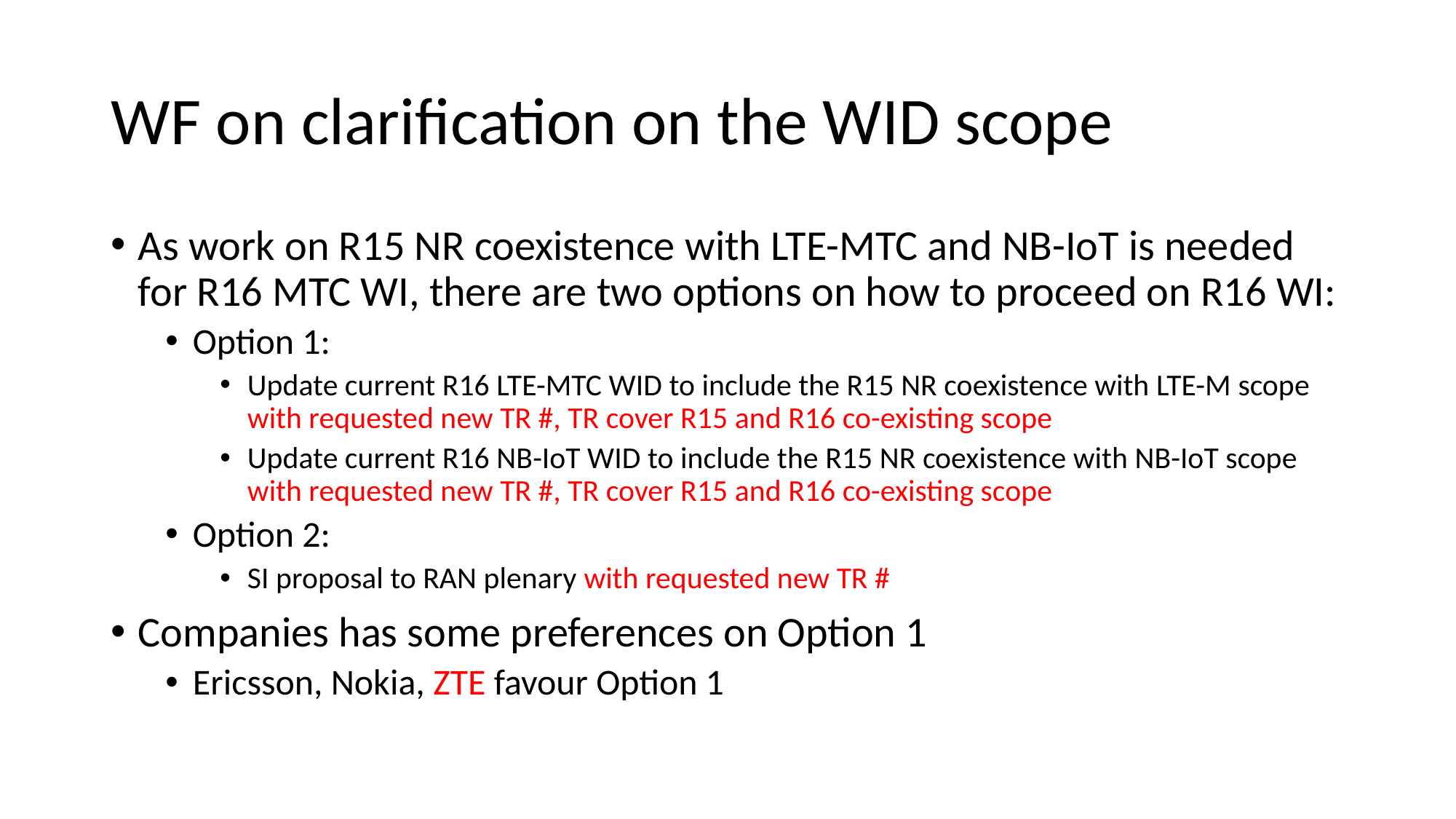

# WF on clarification on the WID scope
As work on R15 NR coexistence with LTE-MTC and NB-IoT is needed for R16 MTC WI, there are two options on how to proceed on R16 WI:
Option 1:
Update current R16 LTE-MTC WID to include the R15 NR coexistence with LTE-M scope with requested new TR #, TR cover R15 and R16 co-existing scope
Update current R16 NB-IoT WID to include the R15 NR coexistence with NB-IoT scope with requested new TR #, TR cover R15 and R16 co-existing scope
Option 2:
SI proposal to RAN plenary with requested new TR #
Companies has some preferences on Option 1
Ericsson, Nokia, ZTE favour Option 1